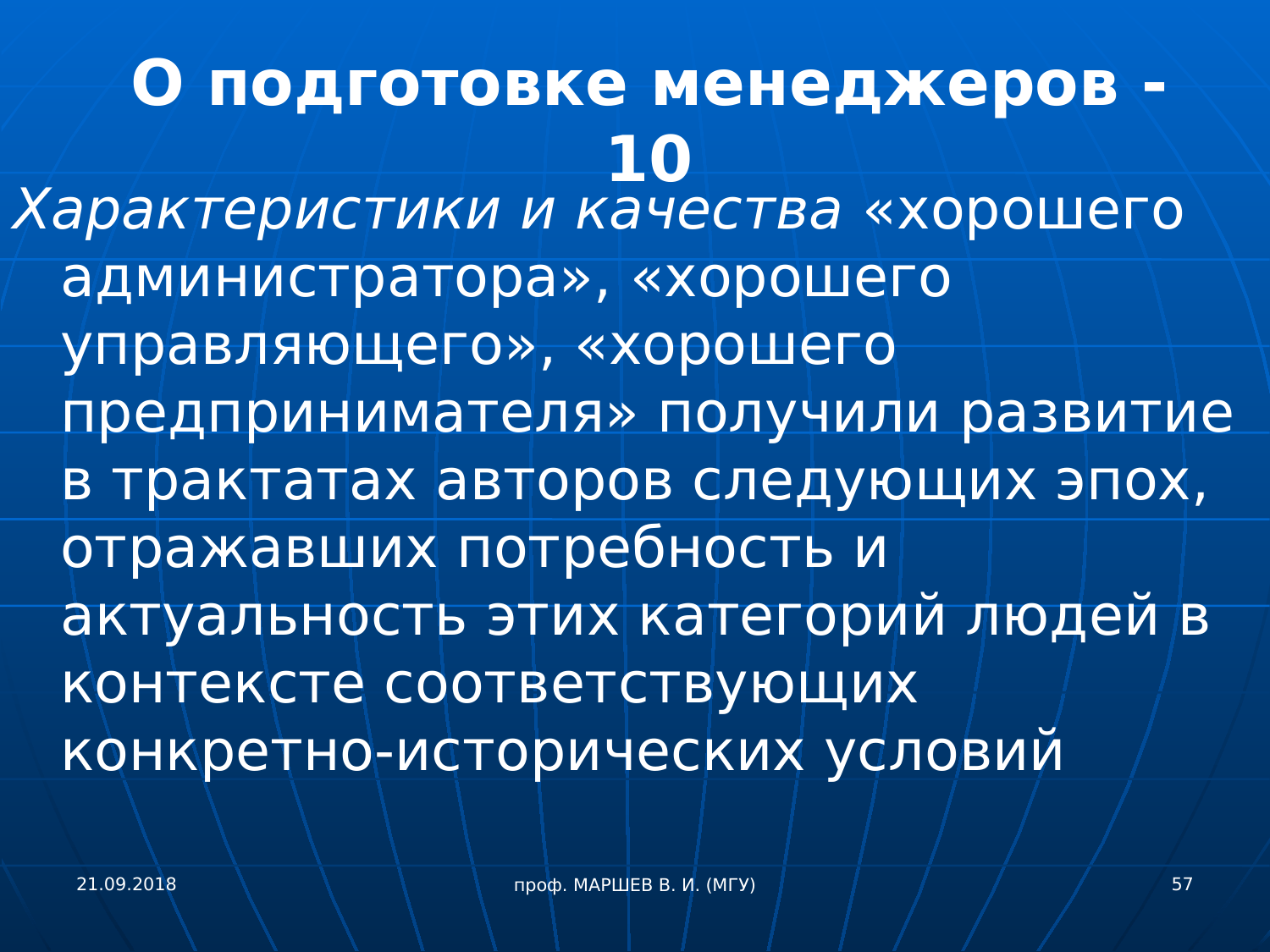

# О подготовке менеджеров - 10
Характеристики и качества «хорошего администратора», «хорошего управляющего», «хорошего предпринимателя» получили развитие в трактатах авторов следующих эпох, отражавших потребность и актуальность этих категорий людей в контексте соответствующих конкретно-исторических условий
21.09.2018
57
проф. МАРШЕВ В. И. (МГУ)